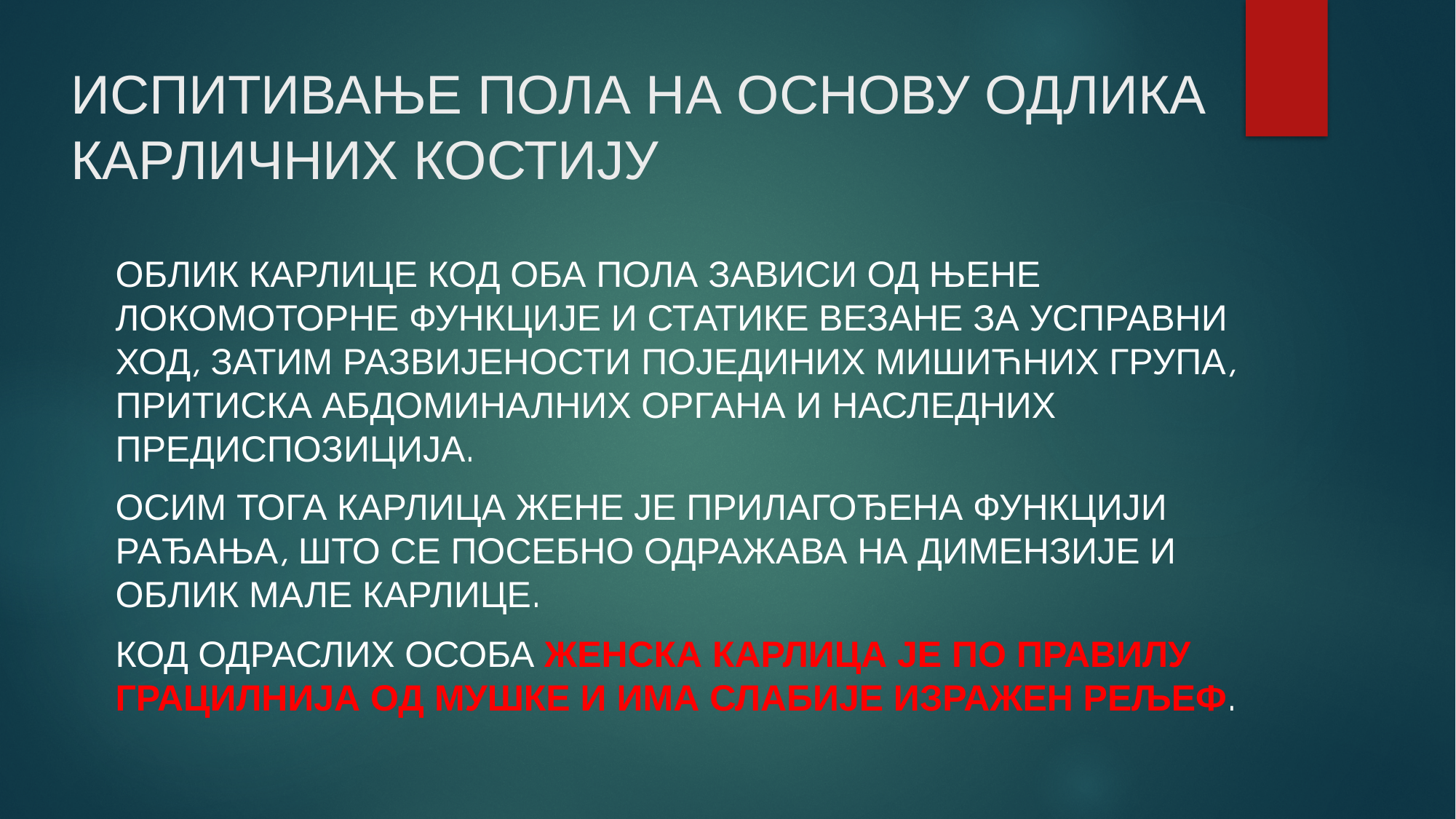

ИСПИТИВАЊЕ ПОЛА НА ОСНОВУ ОДЛИКА КАРЛИЧНИХ КОСТИЈУ
ОБЛИК КАРЛИЦЕ КОД ОБА ПОЛА ЗАВИСИ ОД ЊЕНЕ ЛОКОМОТОРНЕ ФУНКЦИЈЕ И СТАТИКЕ ВЕЗАНЕ ЗА УСПРАВНИ ХОД, ЗАТИМ РАЗВИЈЕНОСТИ ПОЈЕДИНИХ МИШИЋНИХ ГРУПА, ПРИТИСКА АБДОМИНАЛНИХ ОРГАНА И НАСЛЕДНИХ ПРЕДИСПОЗИЦИЈА.
ОСИМ ТОГА КАРЛИЦА ЖЕНЕ ЈЕ ПРИЛАГОЂЕНА ФУНКЦИЈИ РАЂАЊА, ШТО СЕ ПОСЕБНО ОДРАЖАВА НА ДИМЕНЗИЈЕ И ОБЛИК МАЛЕ КАРЛИЦЕ.
КОД ОДРАСЛИХ ОСОБА ЖЕНСКА КАРЛИЦА ЈЕ ПО ПРАВИЛУ ГРАЦИЛНИЈА ОД МУШКЕ И ИМА СЛАБИЈЕ ИЗРАЖЕН РЕЉЕФ.